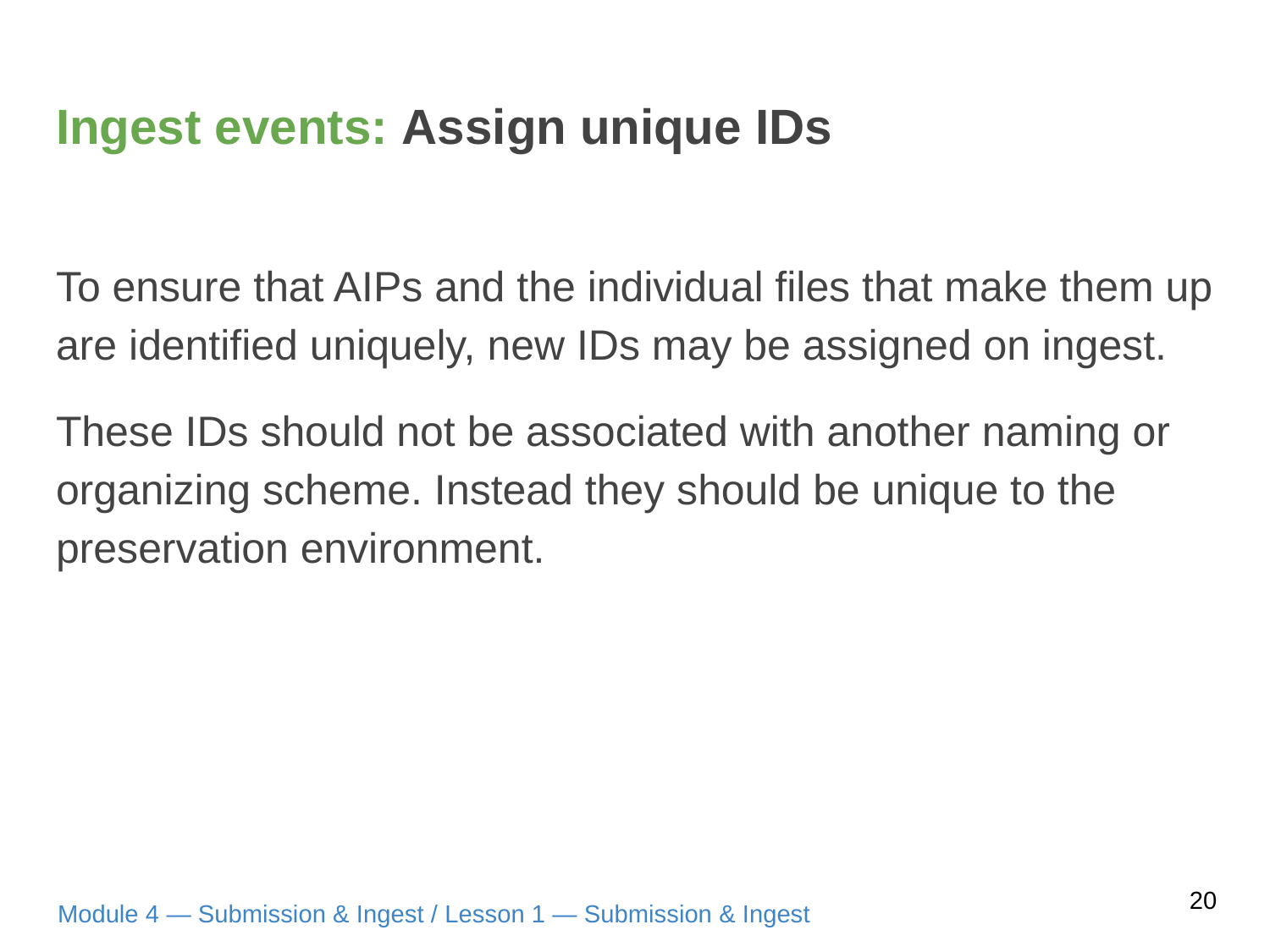

# Ingest events: Assign unique IDs
To ensure that AIPs and the individual files that make them up are identified uniquely, new IDs may be assigned on ingest.
These IDs should not be associated with another naming or organizing scheme. Instead they should be unique to the preservation environment.
20
Module 4 — Submission & Ingest / Lesson 1 — Submission & Ingest